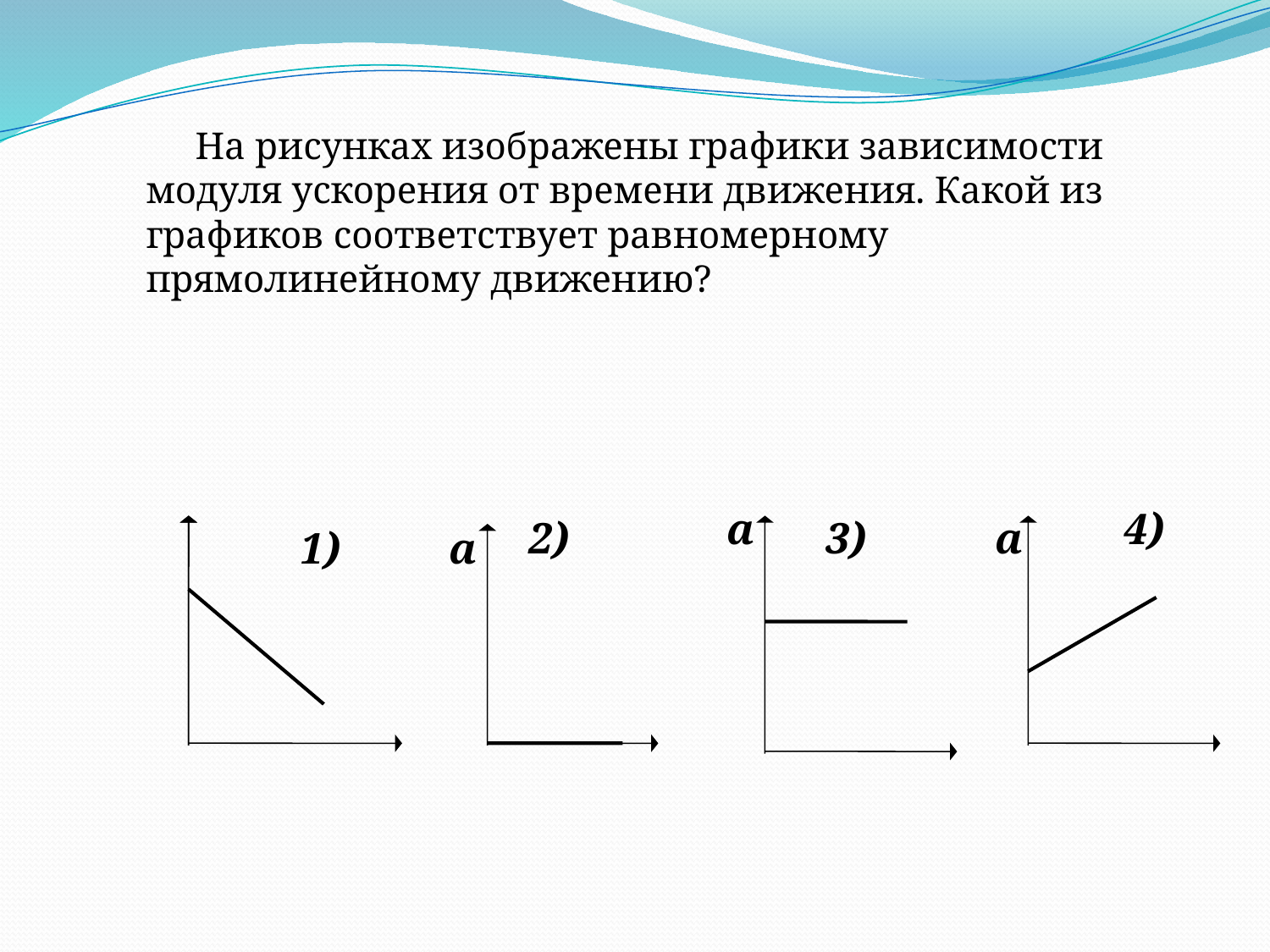

На рисунках изображены графики зависимости модуля ускорения от времени движения. Какой из графиков соответствует равномерному прямолинейному движению?
а
4)
2)
3)
а

1)
а